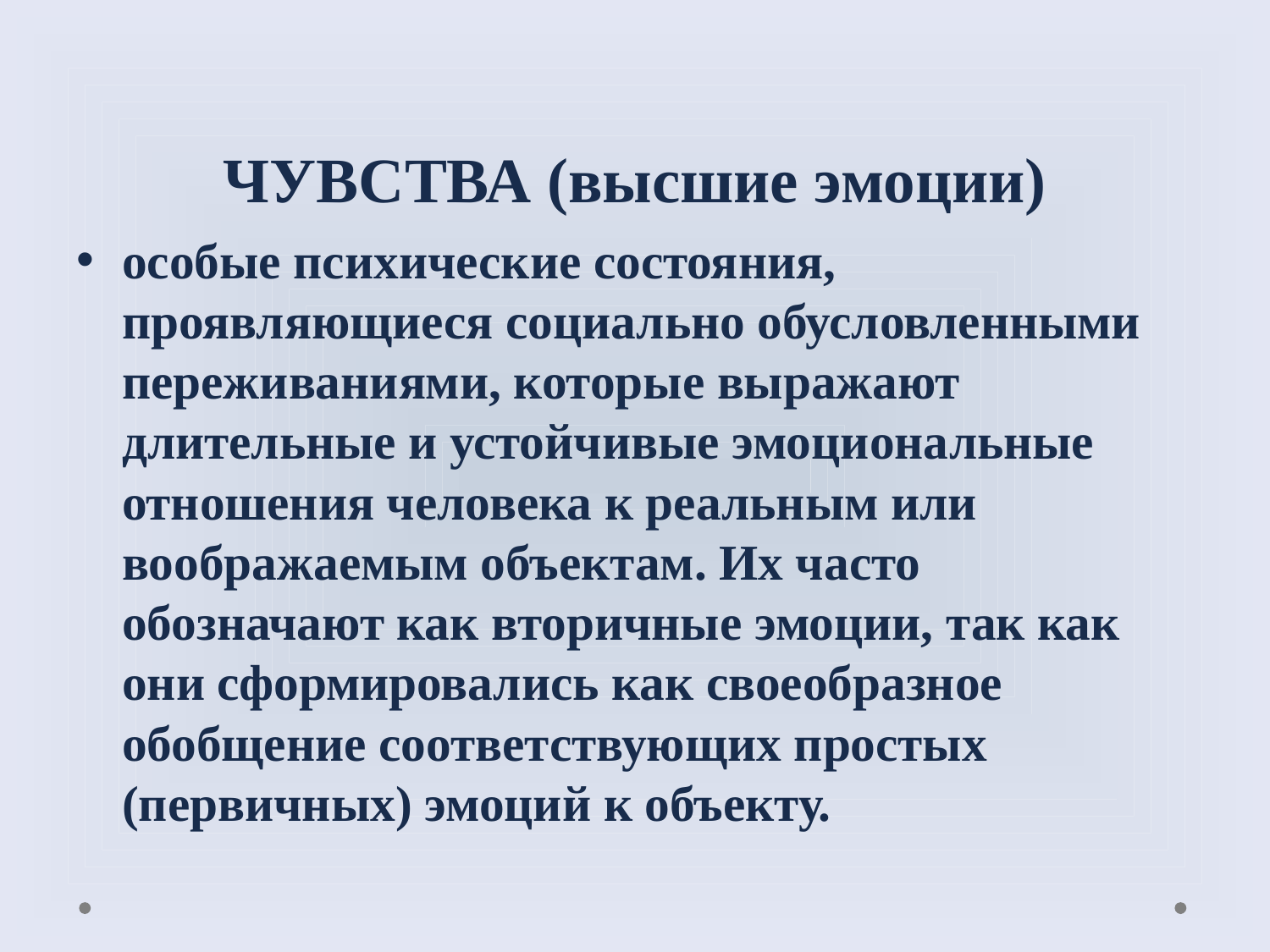

# ЧУВСТВА (высшие эмоции)
особые психические состояния, проявляющиеся социально обусловленными переживаниями, которые выражают длительные и устойчивые эмоциональные отношения человека к реальным или воображаемым объектам. Их часто обозначают как вторичные эмоции, так как они сформировались как своеобразное обобщение соответствующих простых (первичных) эмоций к объекту.